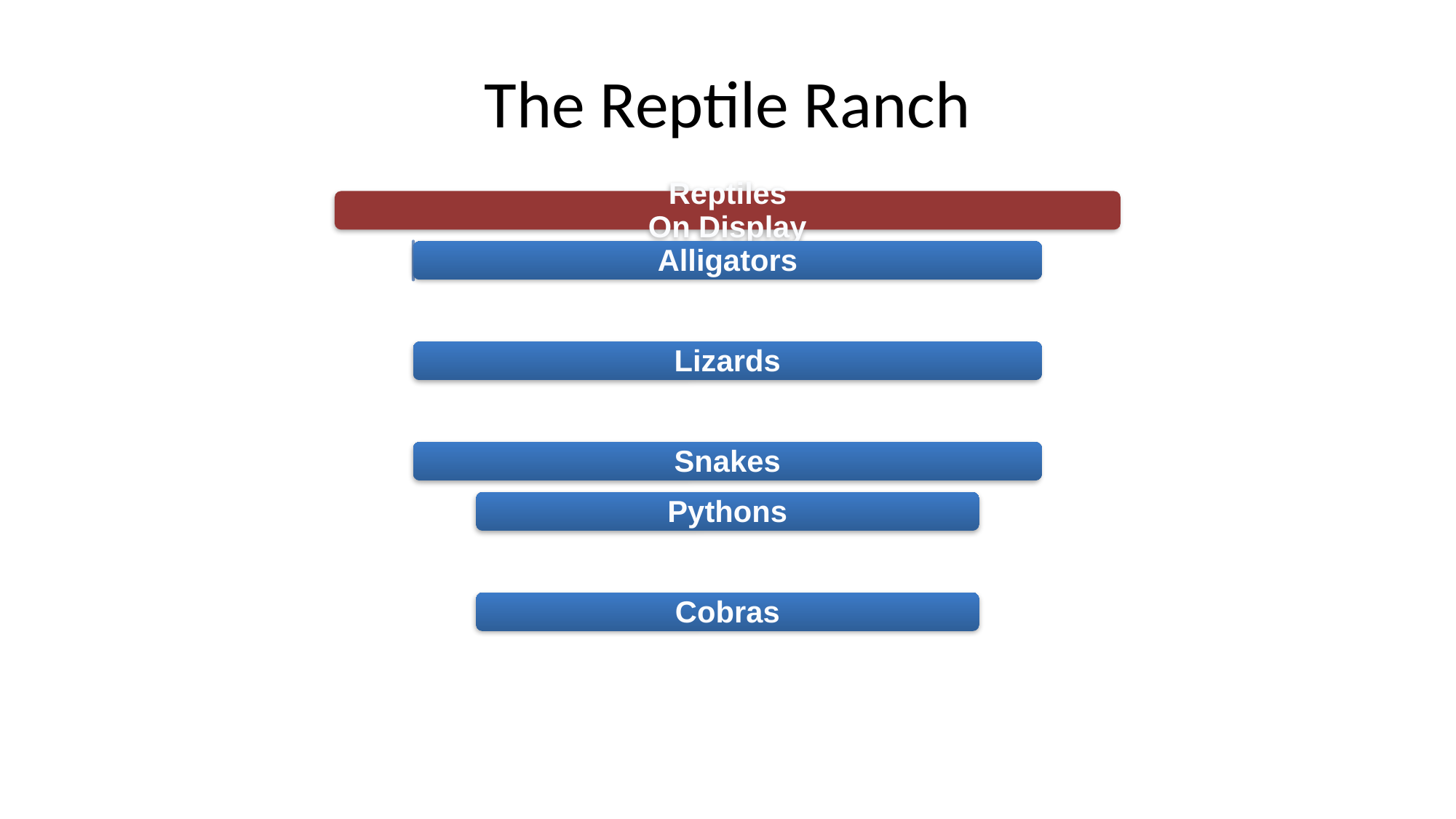

# The Reptile Ranch
Reptiles
On Display
Alligators
Lizards
Snakes
Pythons
Cobras